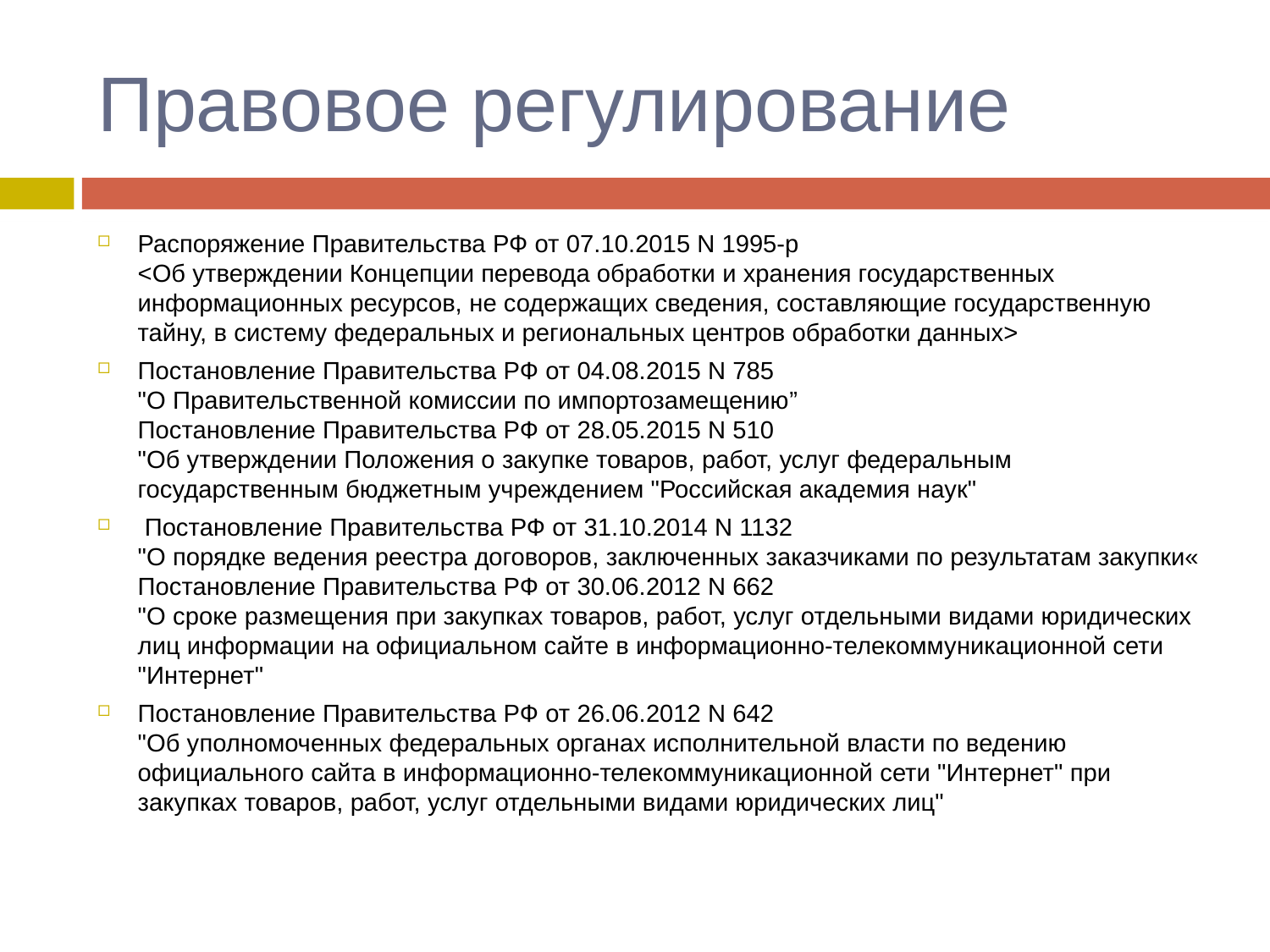

# Правовое регулирование
Распоряжение Правительства РФ от 07.10.2015 N 1995-р
<Об утверждении Концепции перевода обработки и хранения государственных информационных ресурсов, не содержащих сведения, составляющие государственную тайну, в систему федеральных и региональных центров обработки данных>
Постановление Правительства РФ от 04.08.2015 N 785
"О Правительственной комиссии по импортозамещению”
Постановление Правительства РФ от 28.05.2015 N 510
"Об утверждении Положения о закупке товаров, работ, услуг федеральным государственным бюджетным учреждением "Российская академия наук"
 Постановление Правительства РФ от 31.10.2014 N 1132
"О порядке ведения реестра договоров, заключенных заказчиками по результатам закупки«
Постановление Правительства РФ от 30.06.2012 N 662
"О сроке размещения при закупках товаров, работ, услуг отдельными видами юридических лиц информации на официальном сайте в информационно-телекоммуникационной сети "Интернет"
Постановление Правительства РФ от 26.06.2012 N 642
"Об уполномоченных федеральных органах исполнительной власти по ведению официального сайта в информационно-телекоммуникационной сети "Интернет" при закупках товаров, работ, услуг отдельными видами юридических лиц"